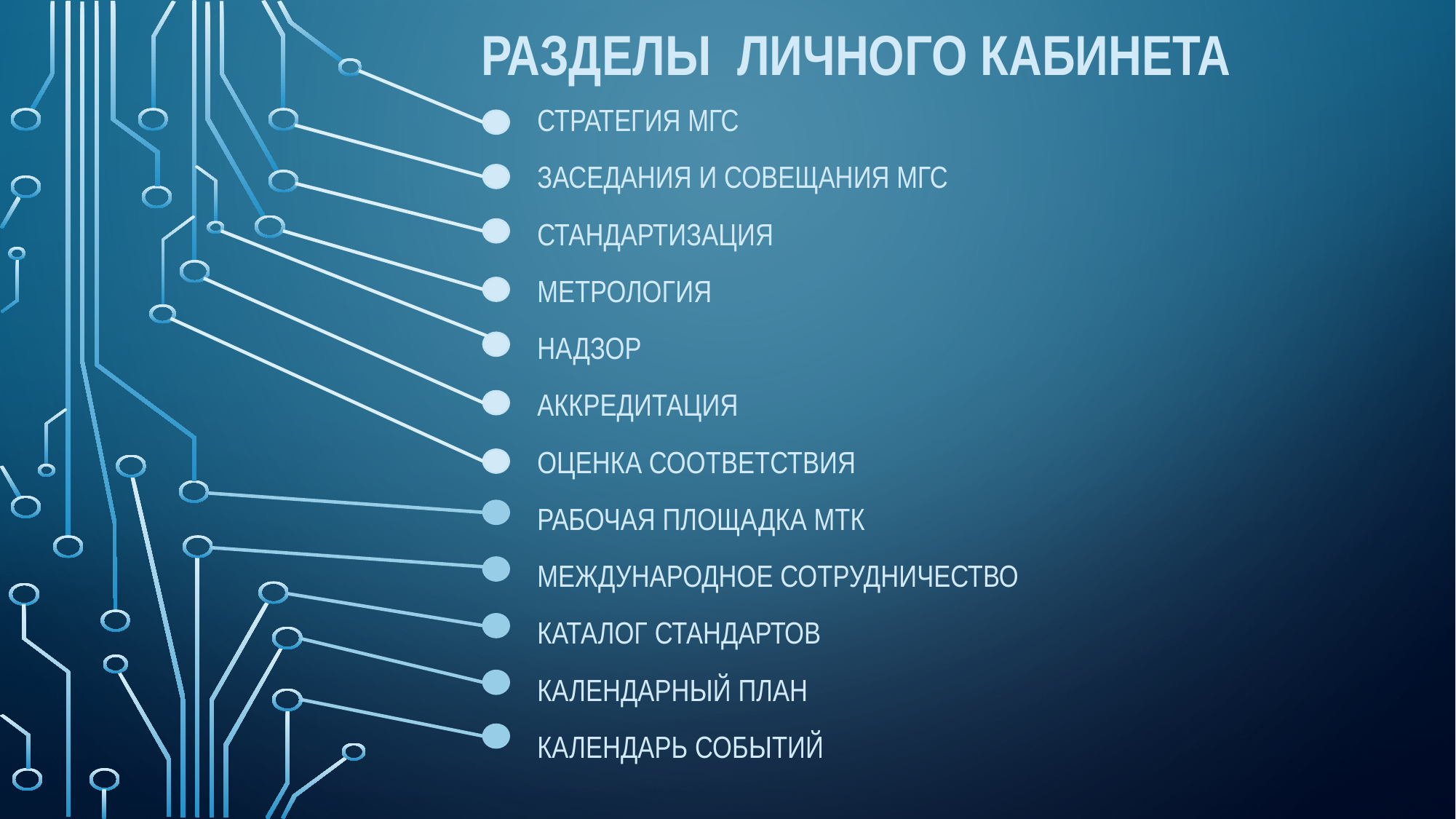

# Разделы  личного кабинета

Стратегия МГС
Заседания и совещания МГС
Стандартизация
Метрология
Надзор
Аккредитация
Оценка соответствия
Рабочая площадка МТК
Международное сотрудничество
Каталог стандартов
Календарный план
Календарь событий